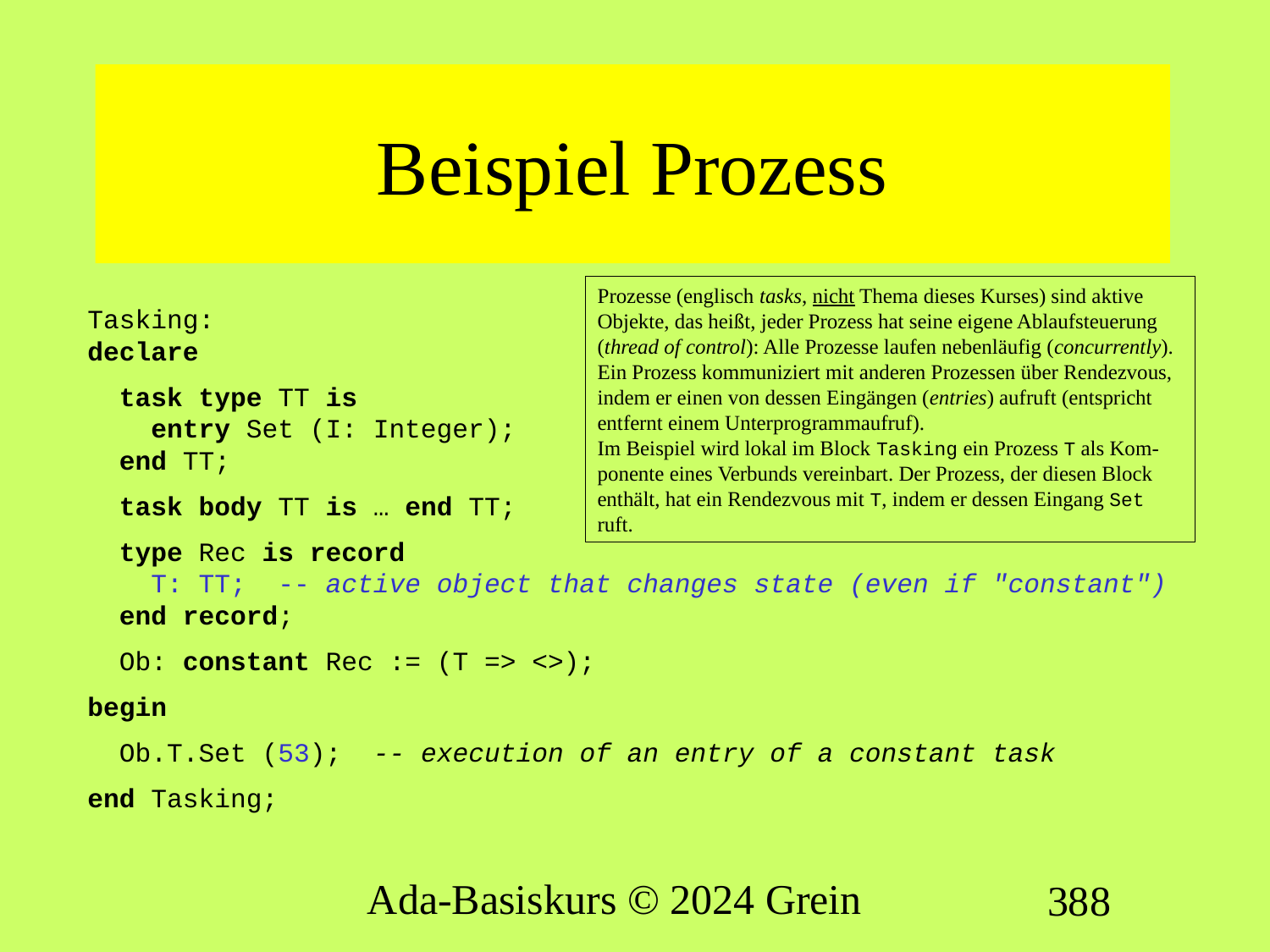

# Beispiel Prozess
Prozesse (englisch tasks, nicht Thema dieses Kurses) sind aktive Objekte, das heißt, jeder Prozess hat seine eigene Ablaufsteuerung (thread of control): Alle Prozesse laufen nebenläufig (concurrently). Ein Prozess kommuniziert mit anderen Prozessen über Rendezvous, indem er einen von dessen Eingängen (entries) aufruft (entspricht entfernt einem Unterprogrammaufruf).
Im Beispiel wird lokal im Block Tasking ein Prozess T als Kom-ponente eines Verbunds vereinbart. Der Prozess, der diesen Block enthält, hat ein Rendezvous mit T, indem er dessen Eingang Set ruft.
Tasking:
declare
  task type TT is
    entry Set (I: Integer);
  end TT;
  task body TT is … end TT;
  type Rec is record
    T: TT;  -- active object that changes state (even if "constant")
  end record;
  Ob: constant Rec := (T => <>);
begin
  Ob.T.Set (53);  -- execution of an entry of a constant task
end Tasking;
Ada-Basiskurs © 2024 Grein
388